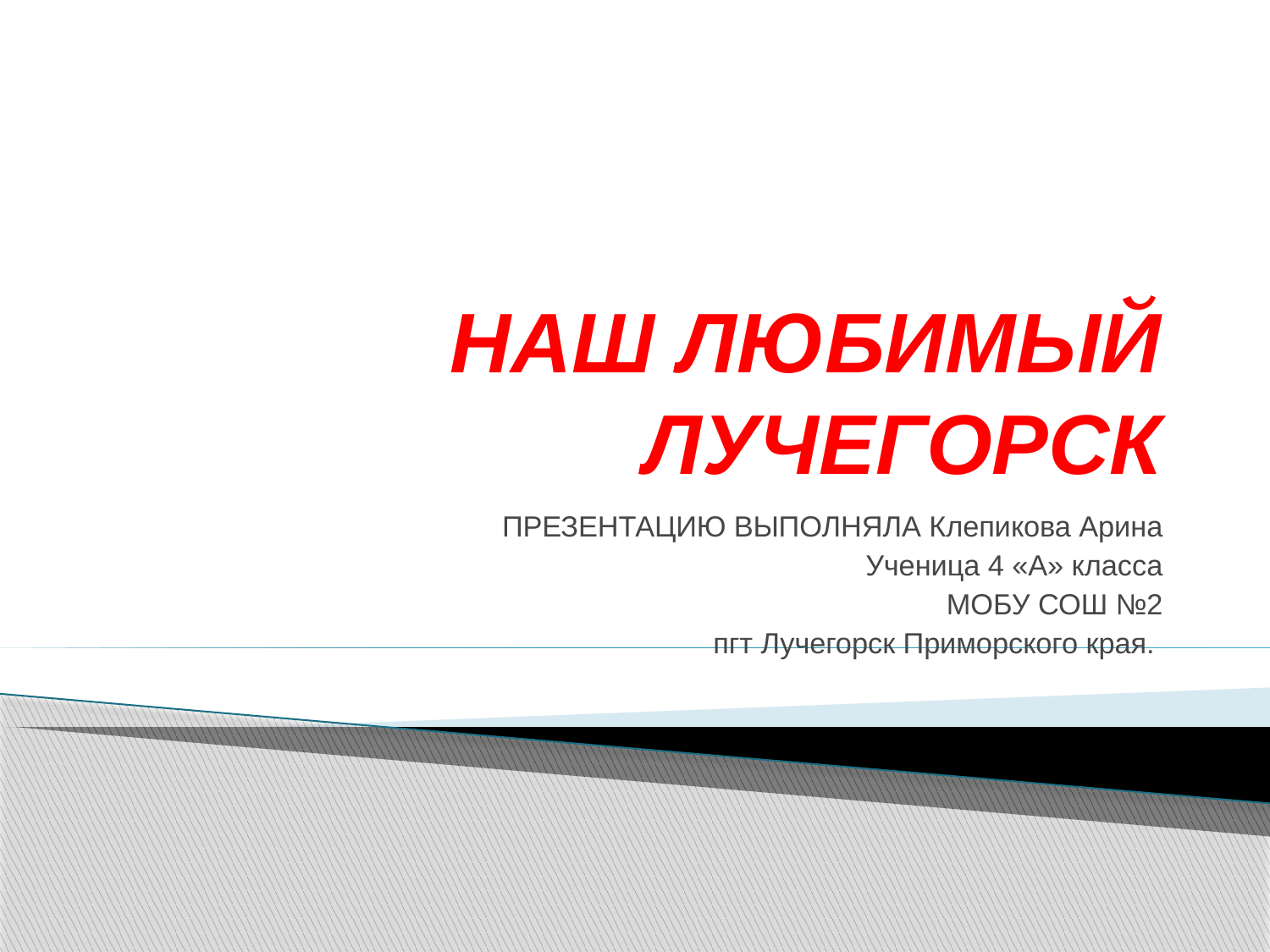

# НАШ ЛЮБИМЫЙ ЛУЧЕГОРСК
ПРЕЗЕНТАЦИЮ ВЫПОЛНЯЛА Клепикова Арина
Ученица 4 «А» класса
МОБУ СОШ №2
пгт Лучегорск Приморского края.